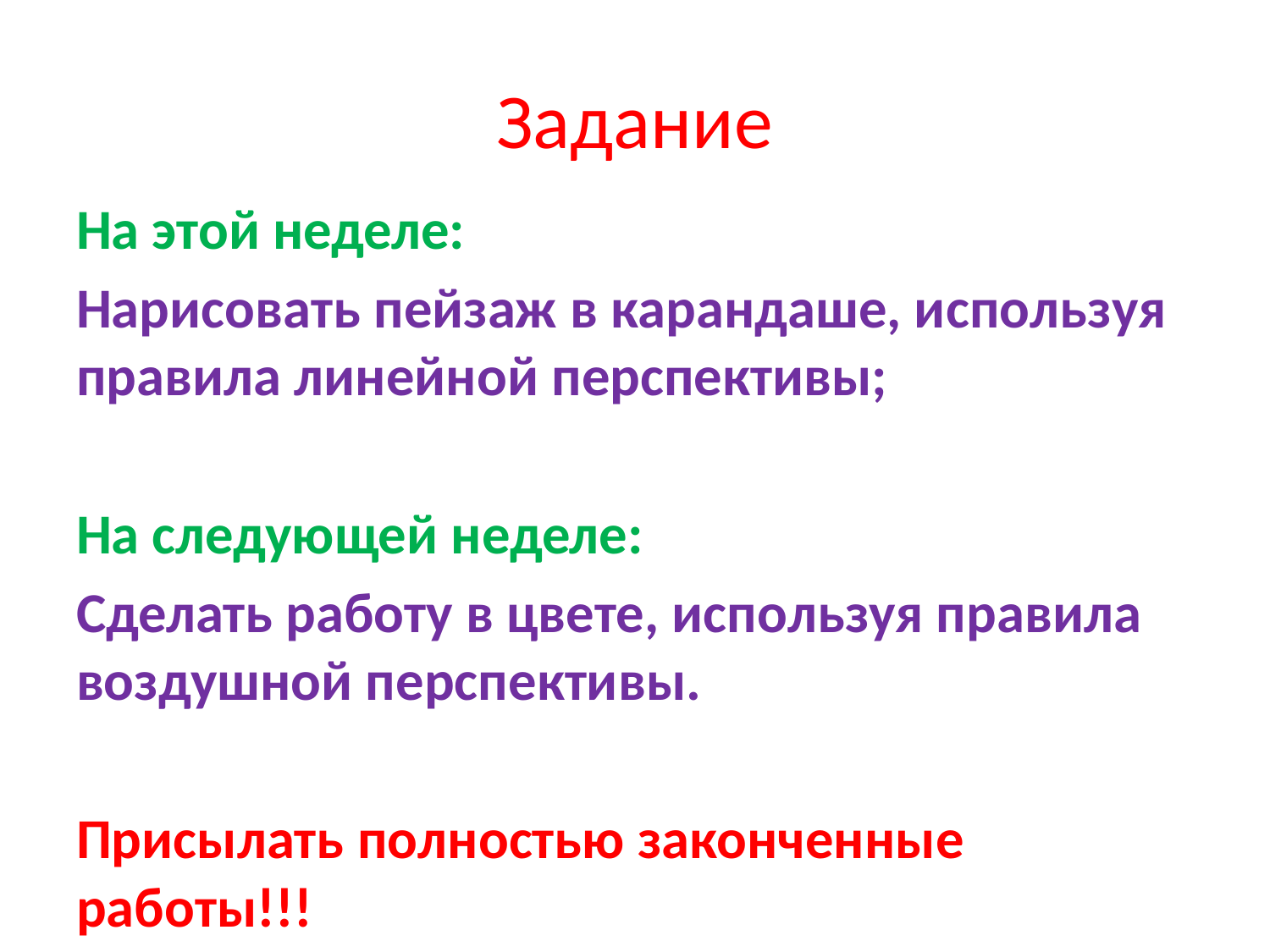

# Задание
На этой неделе:
Нарисовать пейзаж в карандаше, используя правила линейной перспективы;

На следующей неделе:
Сделать работу в цвете, используя правила воздушной перспективы.

Присылать полностью законченные работы!!!